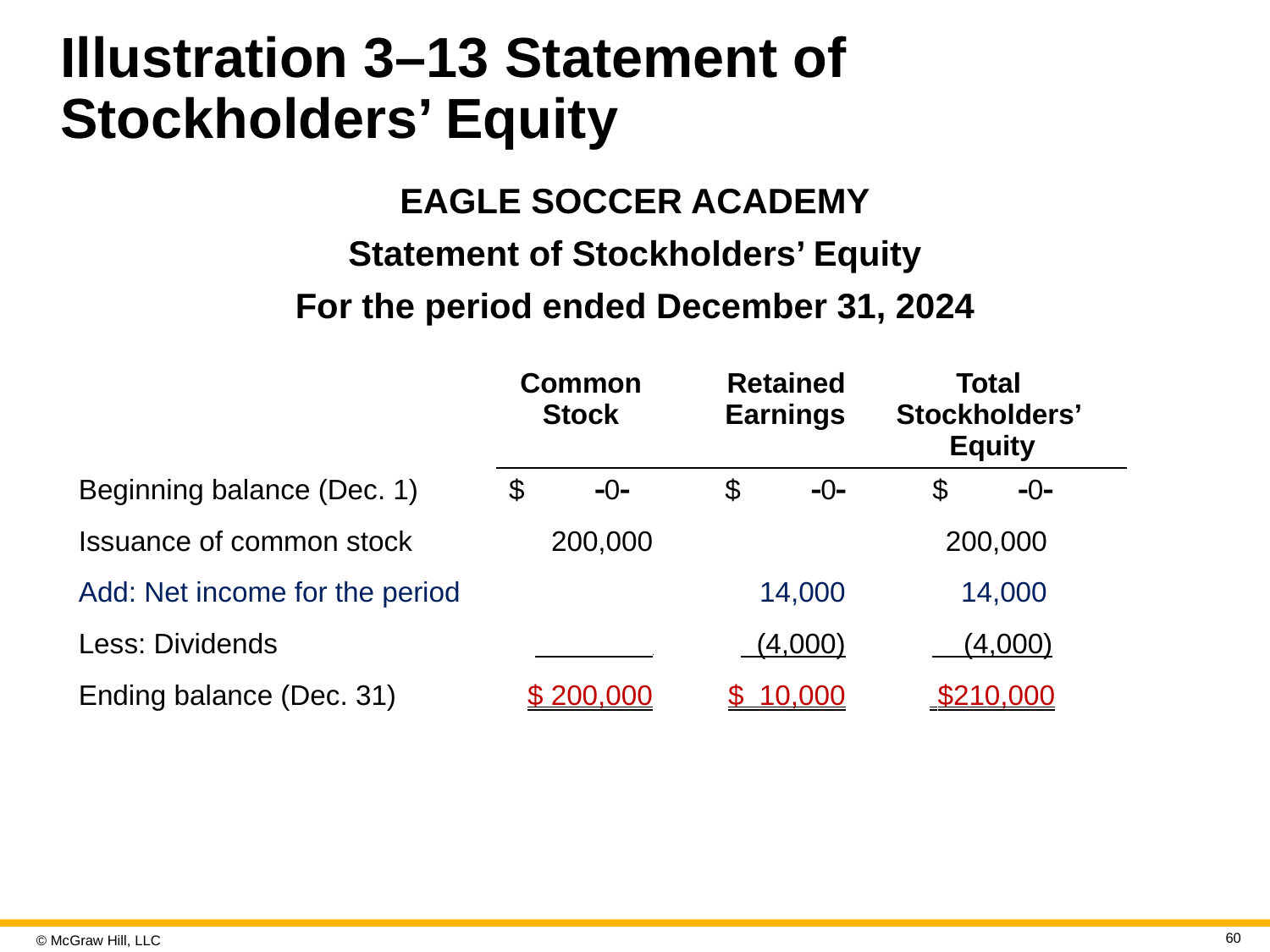

# Illustration 3–13 Statement of Stockholders’ Equity
EAGLE SOCCER ACADEMY
Statement of Stockholders’ Equity
For the period ended December 31, 2024
|  | Common Stock | Retained Earnings | Total Stockholders’ Equity |
| --- | --- | --- | --- |
| Beginning balance (Dec. 1) | $ −0− | $ −0− | $ −0− |
| Issuance of common stock | 200,000 |  | 200,000 |
| Add: Net income for the period |  | 14,000 | 14,000 |
| Less: Dividends | . | (4,000) | (4,000) |
| Ending balance (Dec. 31) | $ 200,000 | $ 10,000 | $210,000 |
60